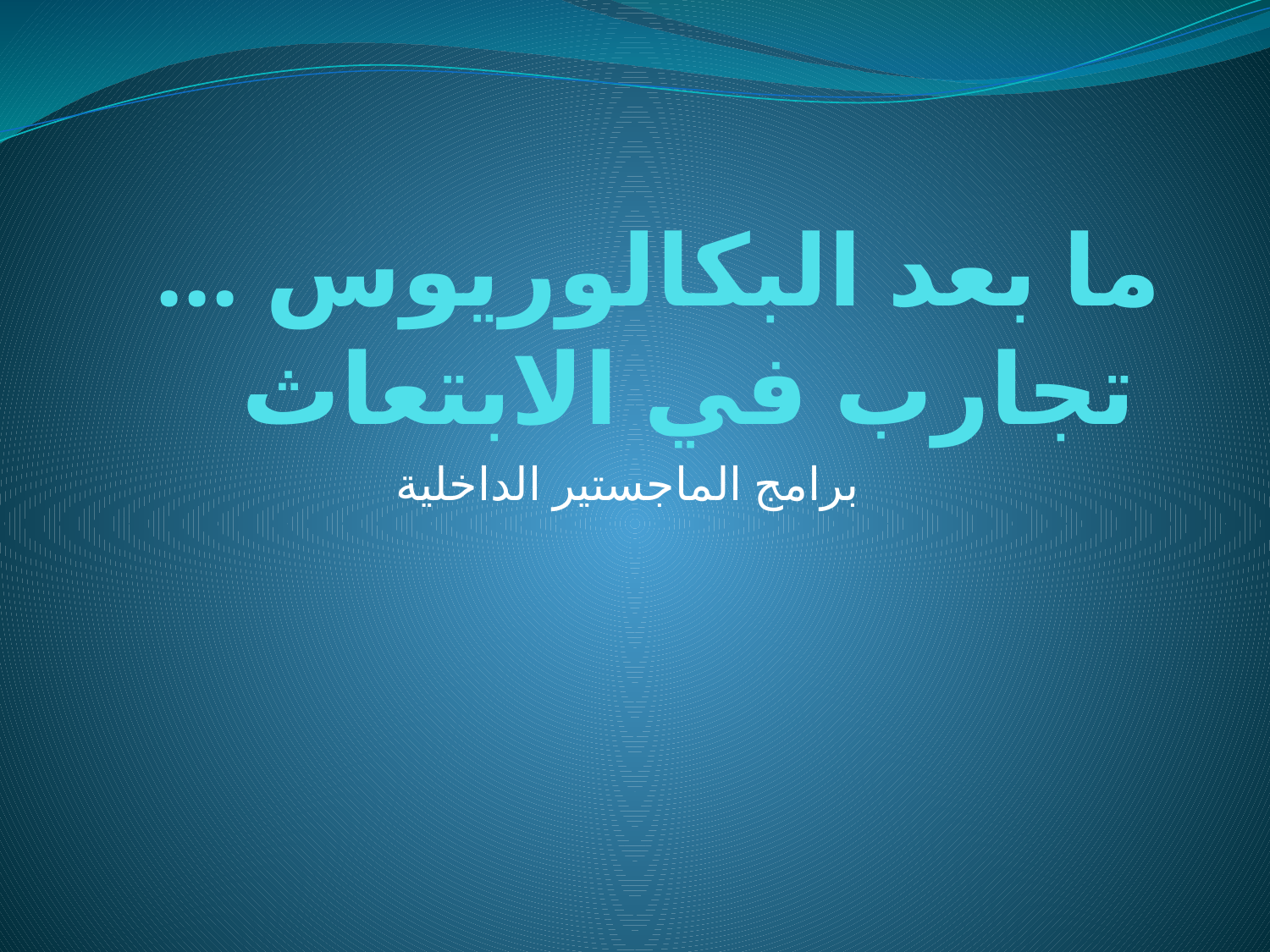

# ما بعد البكالوريوس ... تجارب في الابتعاث
برامج الماجستير الداخلية